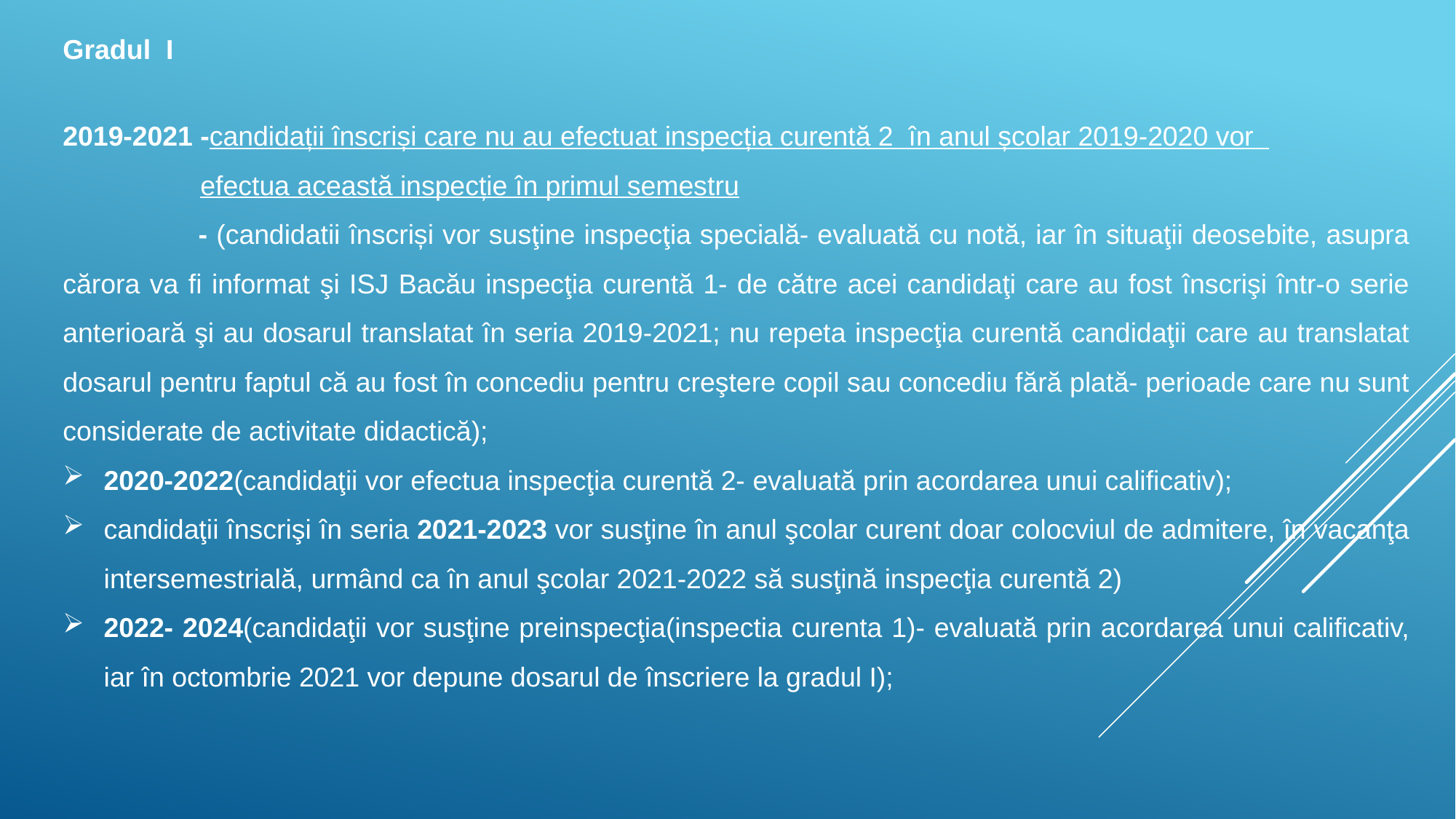

Gradul  I

2019-2021 -candidații înscriși care nu au efectuat inspecția curentă 2  în anul școlar 2019-2020 vor
                  efectua această inspecție în primul semestru
	   - (candidatii înscriși vor susţine inspecţia specială- evaluată cu notă, iar în situaţii deosebite, asupra cărora va fi informat şi ISJ Bacău inspecţia curentă 1- de către acei candidaţi care au fost înscrişi într-o serie anterioară şi au dosarul translatat în seria 2019-2021; nu repeta inspecţia curentă candidaţii care au translatat dosarul pentru faptul că au fost în concediu pentru creştere copil sau concediu fără plată- perioade care nu sunt considerate de activitate didactică);
2020-2022(candidaţii vor efectua inspecţia curentă 2- evaluată prin acordarea unui calificativ);
candidaţii înscrişi în seria 2021-2023 vor susţine în anul şcolar curent doar colocviul de admitere, în vacanţa intersemestrială, urmând ca în anul şcolar 2021-2022 să susţină inspecţia curentă 2)
2022- 2024(candidaţii vor susţine preinspecţia(inspectia curenta 1)- evaluată prin acordarea unui calificativ, iar în octombrie 2021 vor depune dosarul de înscriere la gradul I);